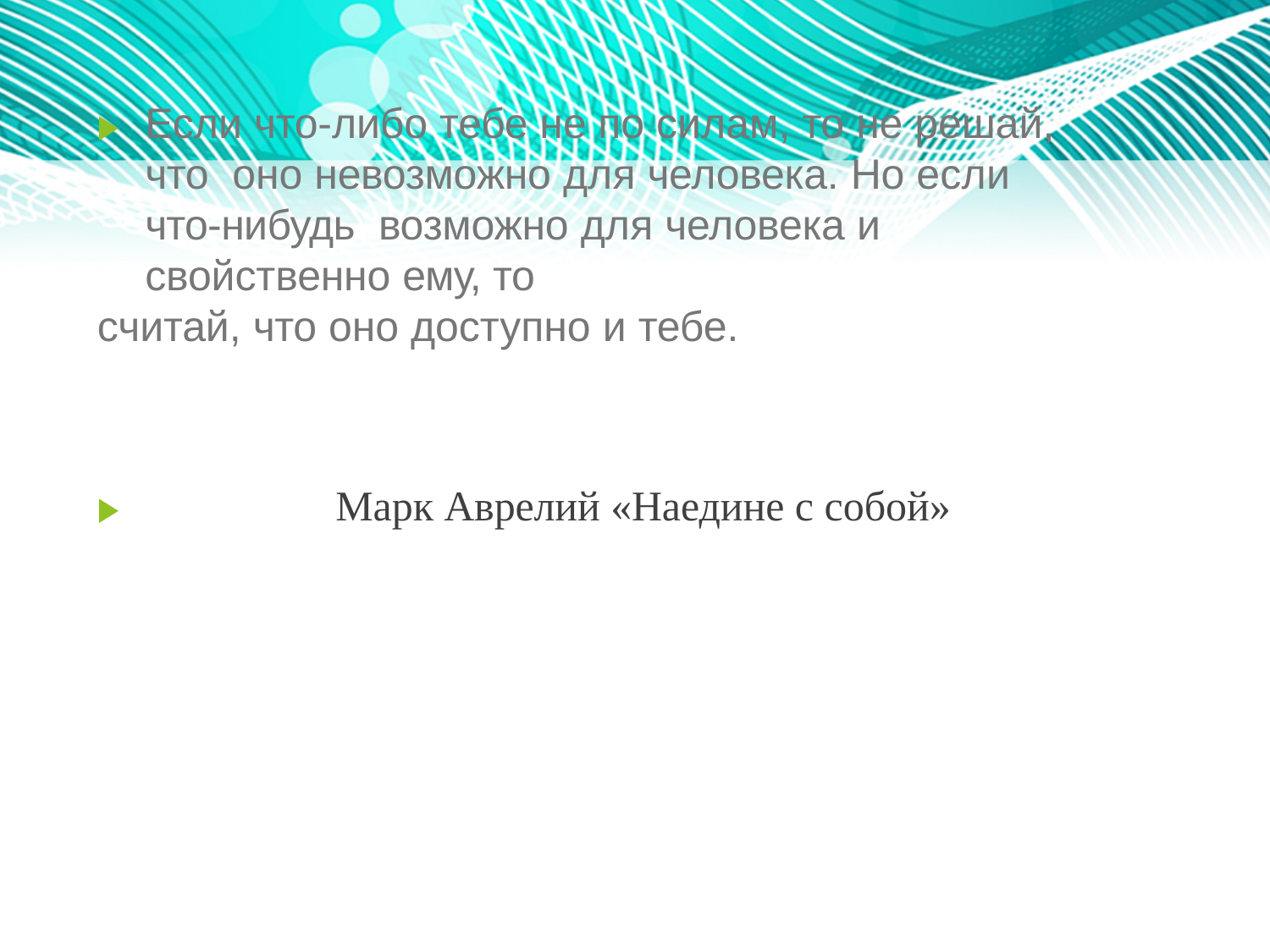

# ▶	Если что-либо тебе не по силам, то не решай, что  оно невозможно для человека. Но если что-нибудь  возможно для человека и свойственно ему, то
считай, что оно доступно и тебе.
Марк Аврелий «Наедине с собой»
▶